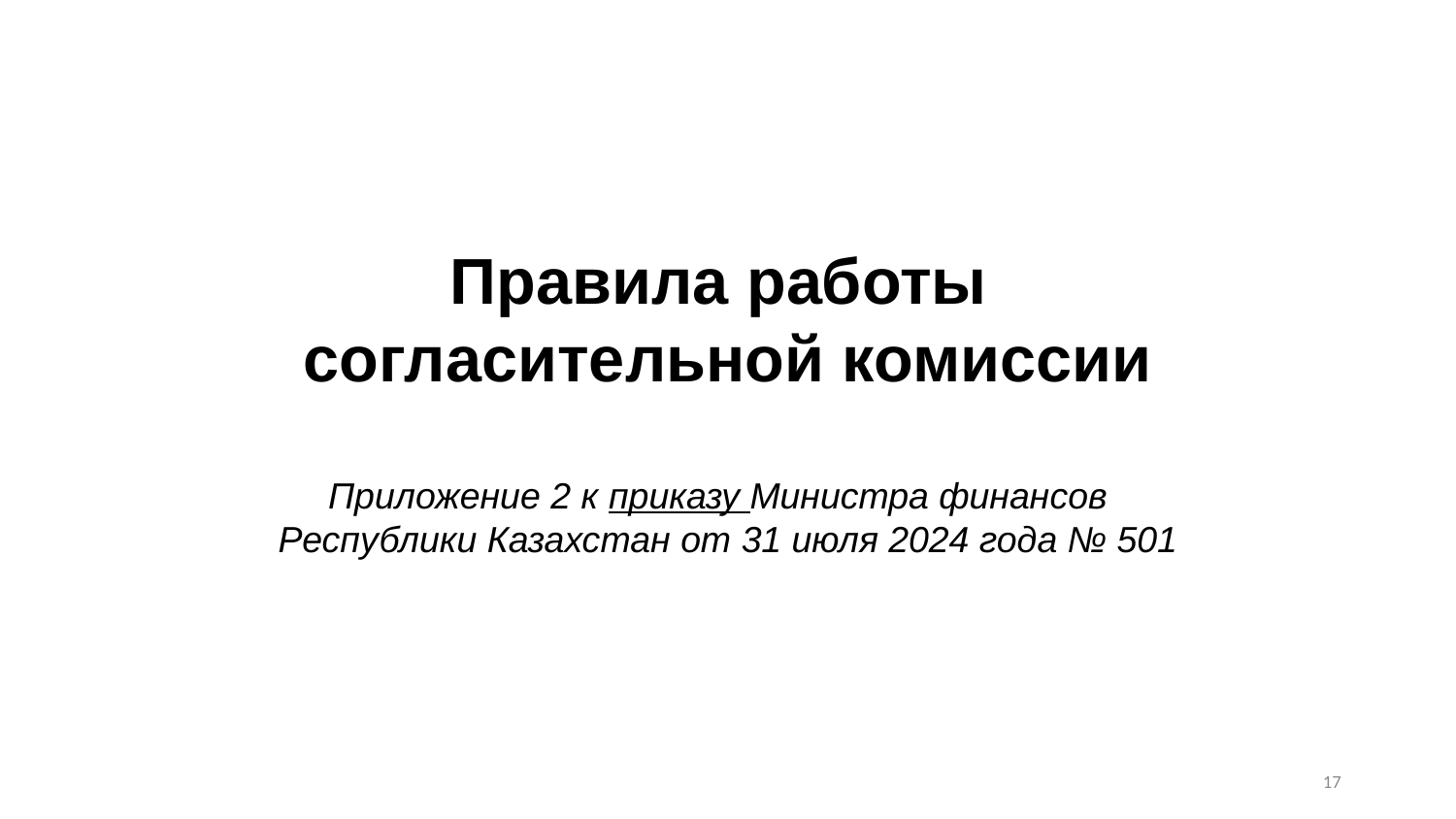

Правила работы
согласительной комиссии

Приложение 2 к приказу Министра финансов
Республики Казахстан от 31 июля 2024 года № 501

17